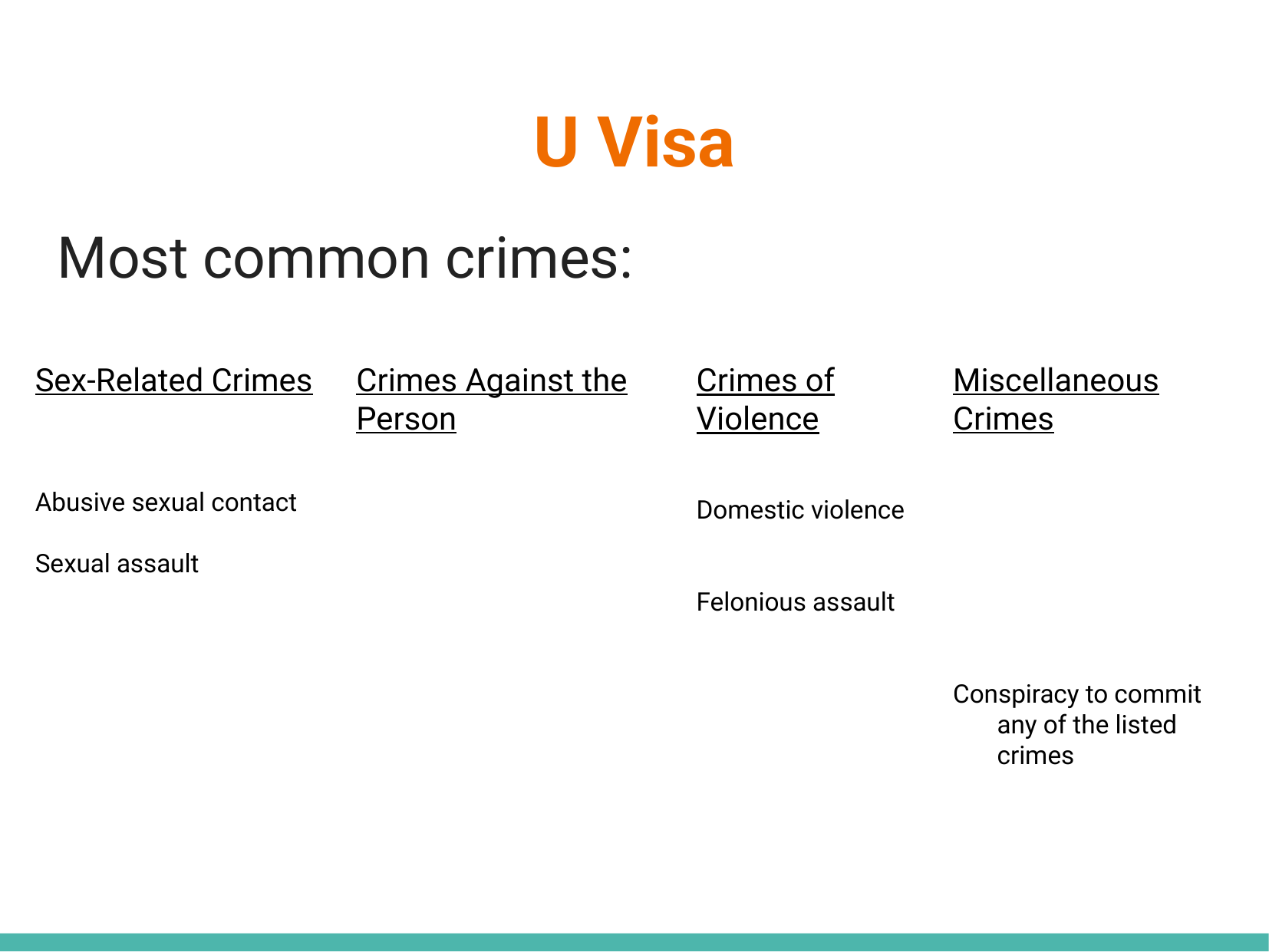

# U Visa
Most common crimes:
Sex-Related Crimes

Abusive sexual contact

Sexual assault
Crimes Against the Person

Miscellaneous Crimes

Conspiracy to commit
       any of the listed
       crimes
Crimes of Violence

Domestic violence

Felonious assault